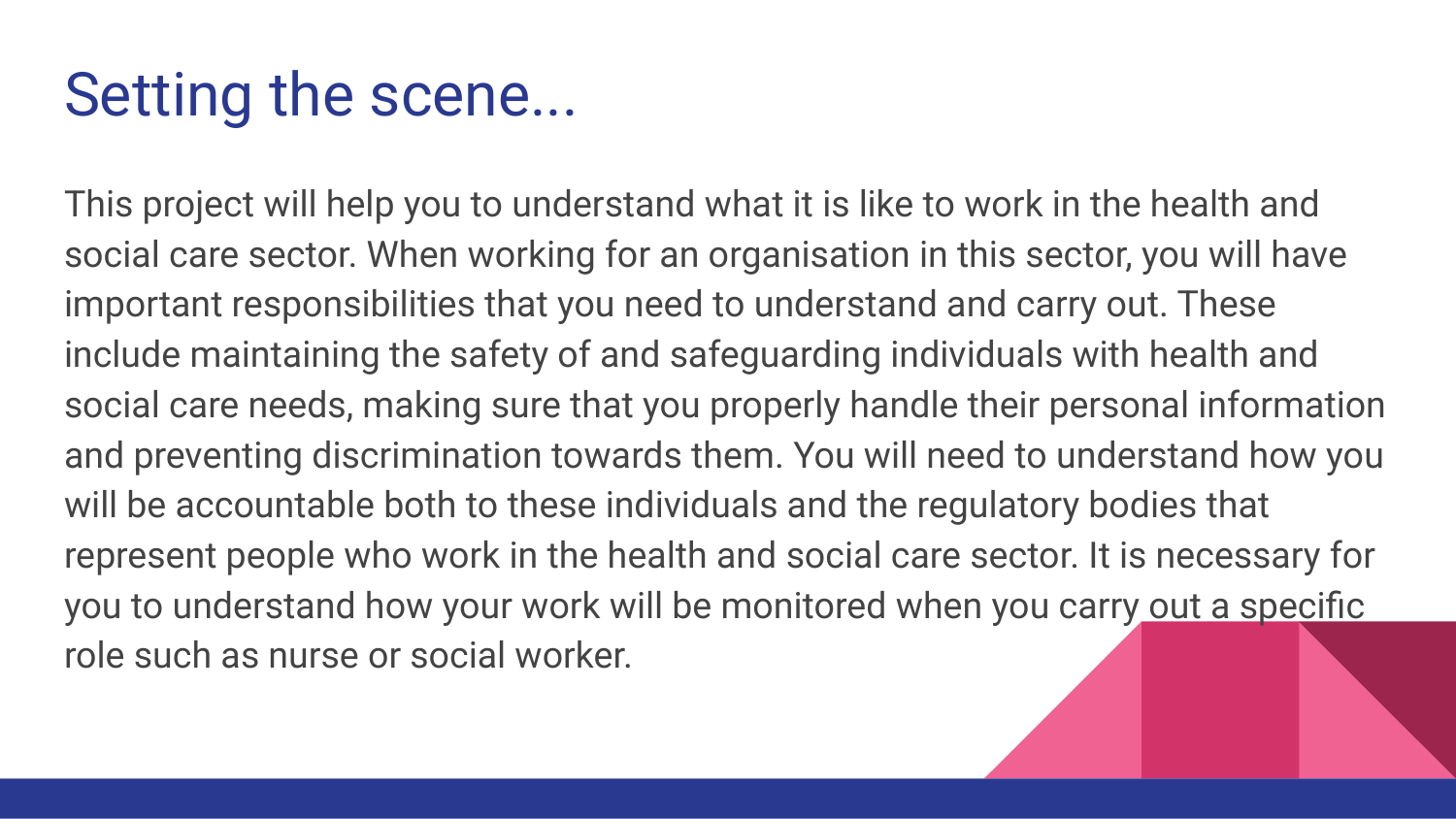

# Setting the scene...
This project will help you to understand what it is like to work in the health and social care sector. When working for an organisation in this sector, you will have important responsibilities that you need to understand and carry out. These include maintaining the safety of and safeguarding individuals with health and social care needs, making sure that you properly handle their personal information and preventing discrimination towards them. You will need to understand how you will be accountable both to these individuals and the regulatory bodies that represent people who work in the health and social care sector. It is necessary for you to understand how your work will be monitored when you carry out a specific role such as nurse or social worker.